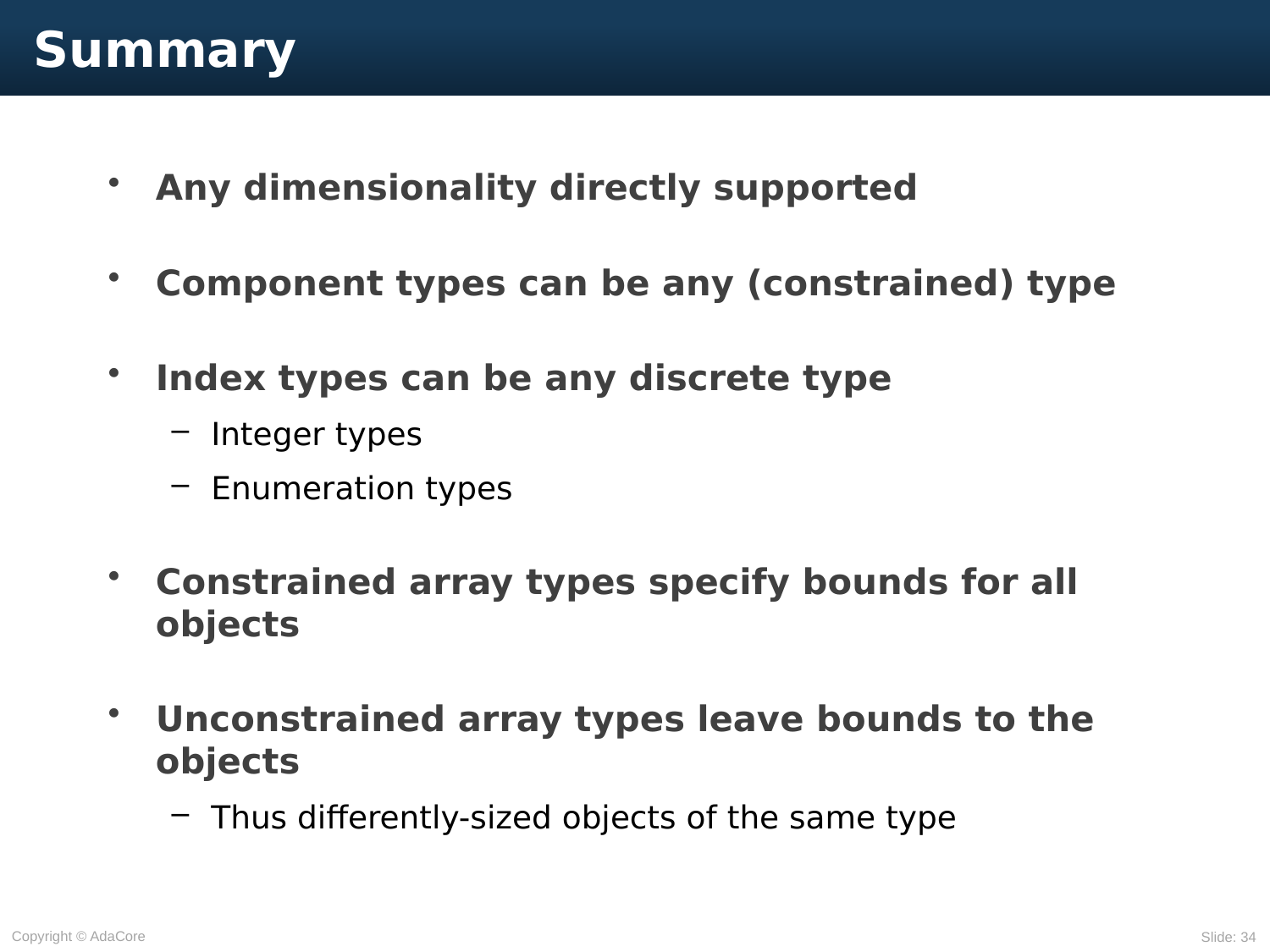

# Summary
Any dimensionality directly supported
Component types can be any (constrained) type
Index types can be any discrete type
Integer types
Enumeration types
Constrained array types specify bounds for all objects
Unconstrained array types leave bounds to the objects
Thus differently-sized objects of the same type